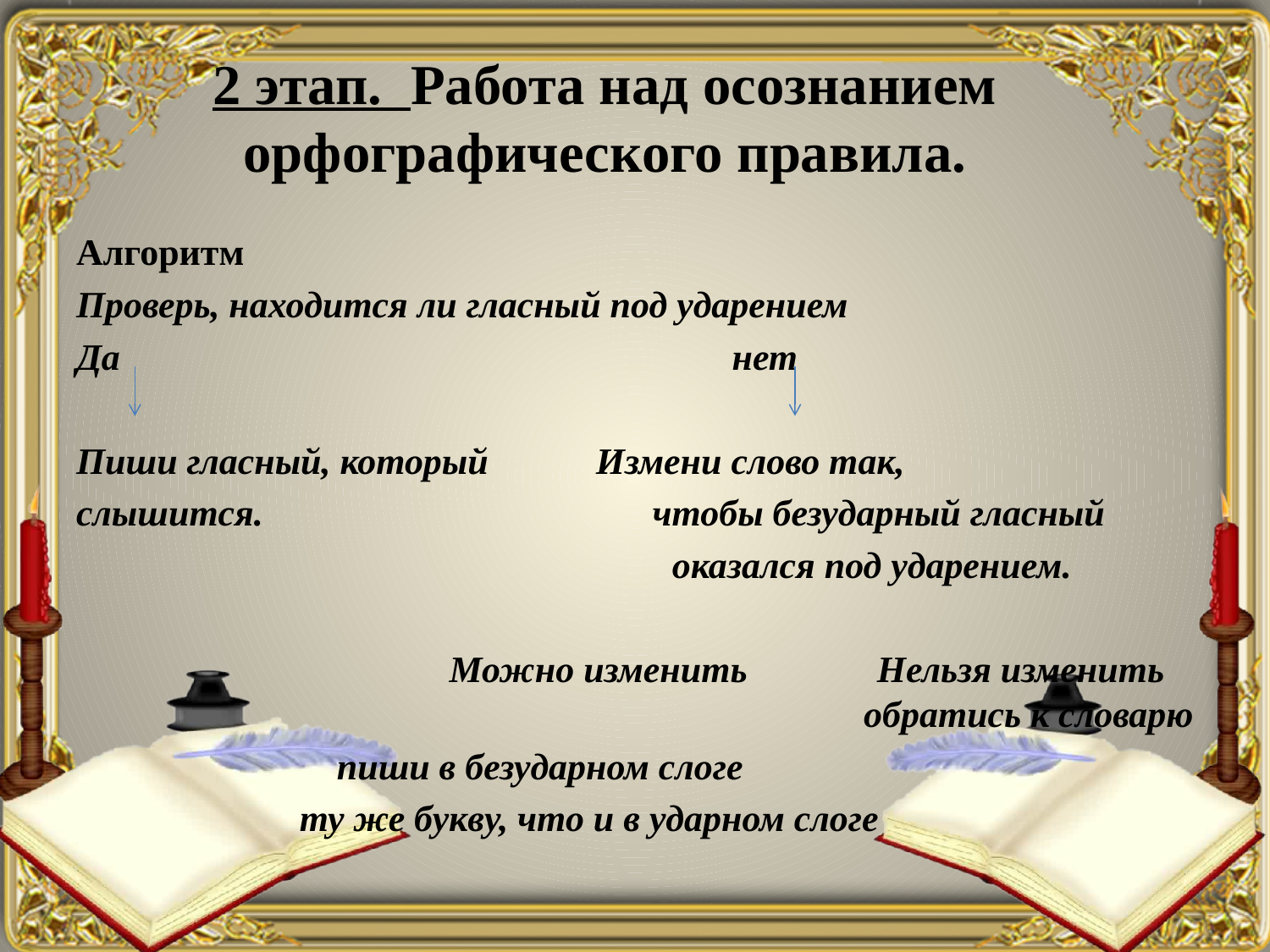

# 2 этап.  Работа над осознанием орфографического правила.
Алгоритм
Проверь, находится ли гласный под ударением
Да                                                                  нет

Пиши гласный, который	      Измени слово так,
слышится.                                          чтобы безударный гласный
                                                                оказался под ударением.

                         Можно изменить              Нельзя изменить    обратись к словарю
                            пиши в безударном слоге
                        ту же букву, что и в ударном слоге